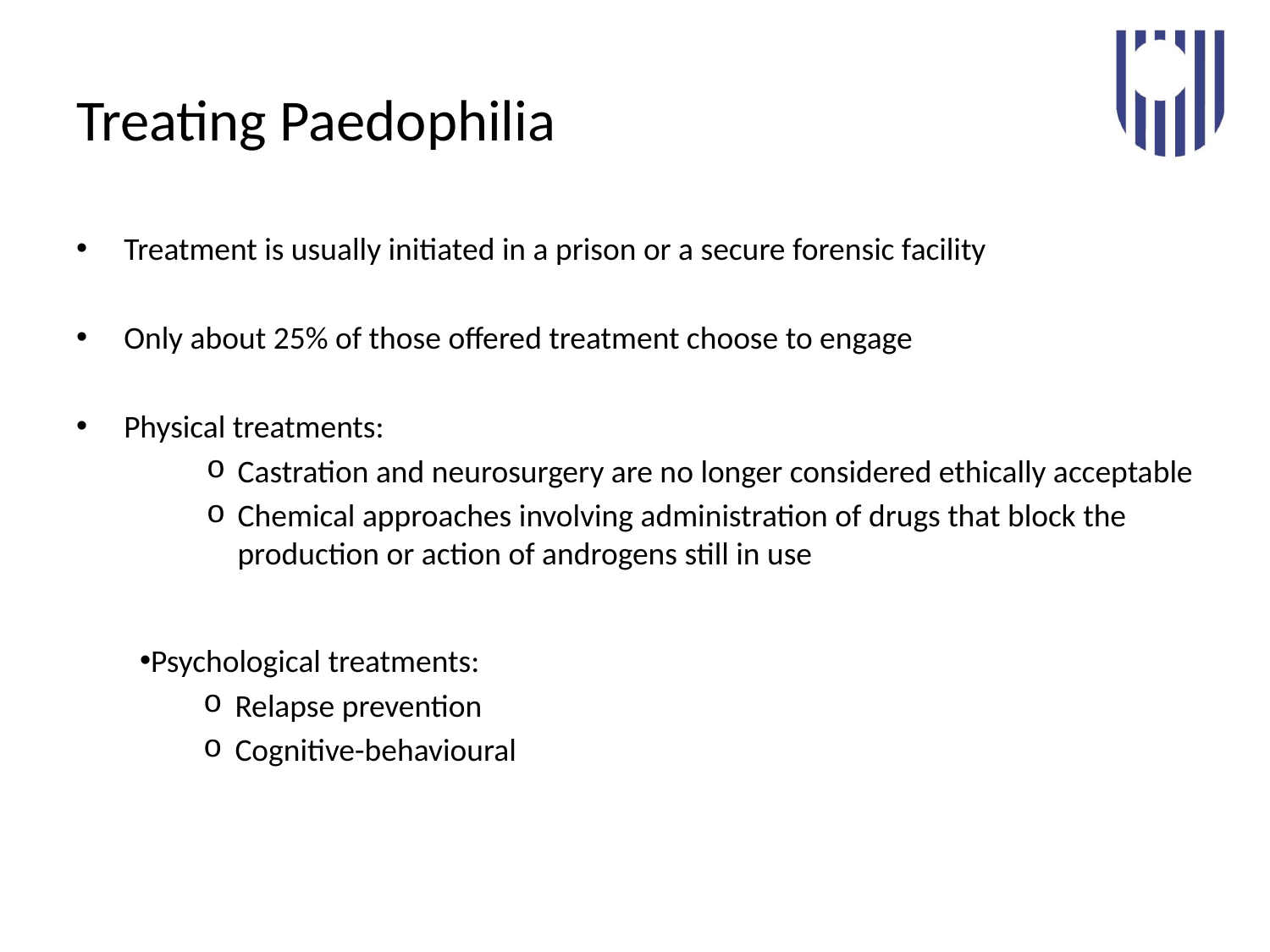

# Treating Paedophilia
Treatment is usually initiated in a prison or a secure forensic facility

Only about 25% of those offered treatment choose to engage

Physical treatments:
Castration and neurosurgery are no longer considered ethically acceptable
Chemical approaches involving administration of drugs that block the production or action of androgens still in use

Psychological treatments:
Relapse prevention
Cognitive-behavioural